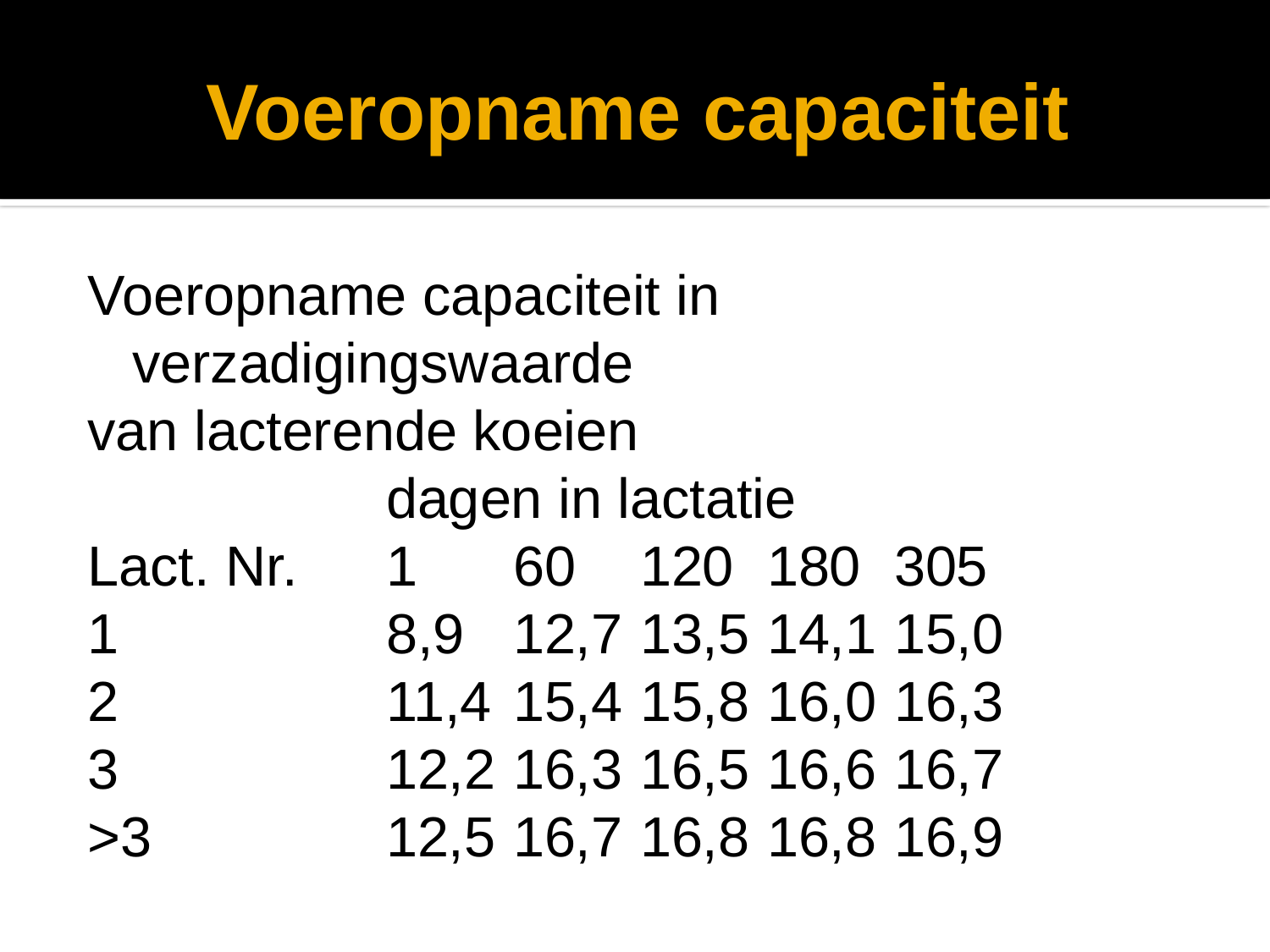

# Voeropname capaciteit
Voeropname capaciteit in verzadigingswaarde
van lacterende koeien
			dagen in lactatie
Lact. Nr.	1	60	120	180	305
1			8,9	12,7	13,5	14,1	15,0
2			11,4	15,4	15,8	16,0	16,3
3			12,2	16,3	16,5	16,6	16,7
>3		12,5	16,7	16,8	16,8	16,9